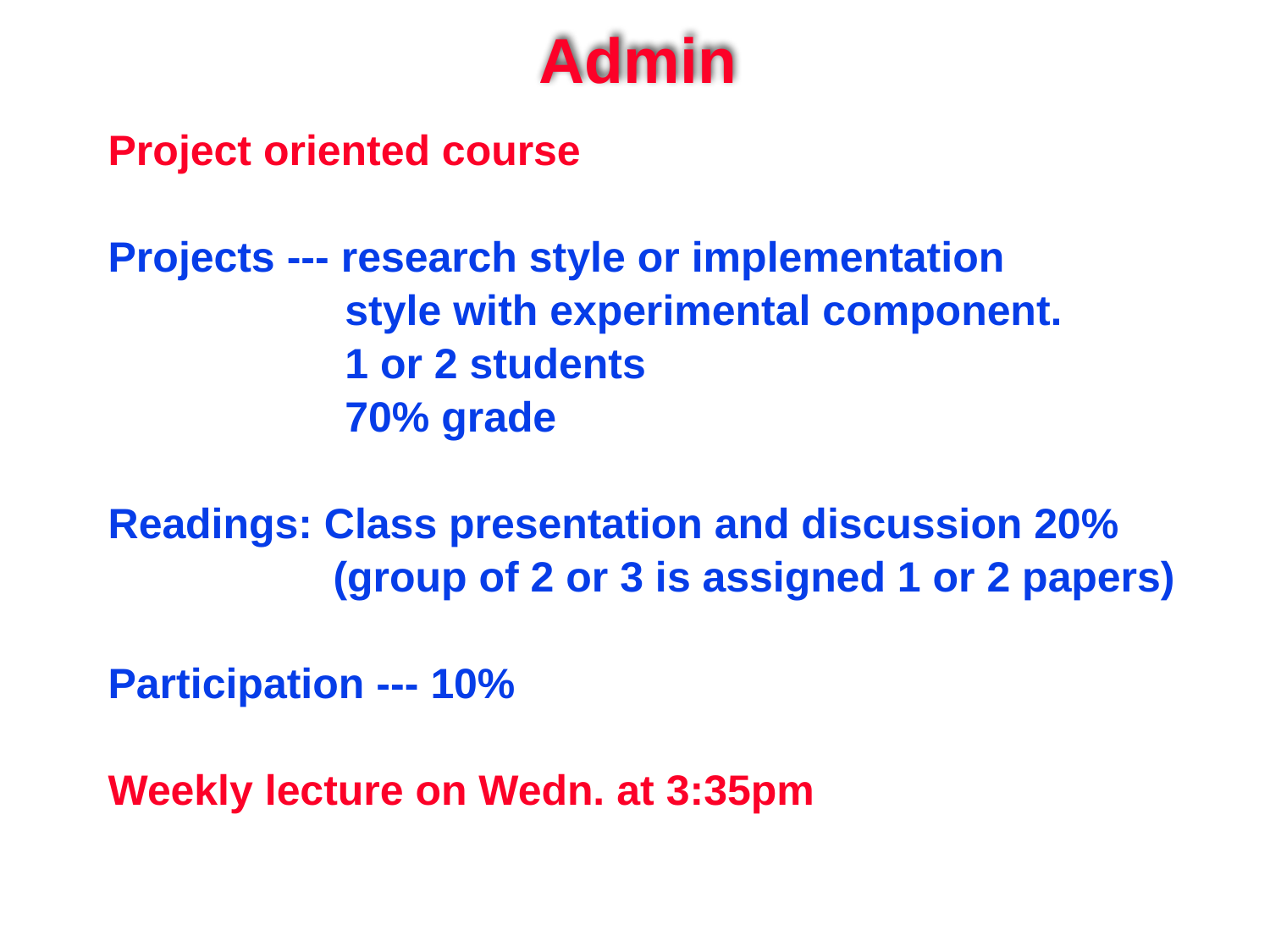

# Admin
Project oriented course

Projects --- research style or implementation
                    style with experimental component.
                    1 or 2 students
                    70% grade

Readings: Class presentation and discussion 20%
                   (group of 2 or 3 is assigned 1 or 2 papers)

Participation --- 10%

Weekly lecture on Wedn. at 3:35pm